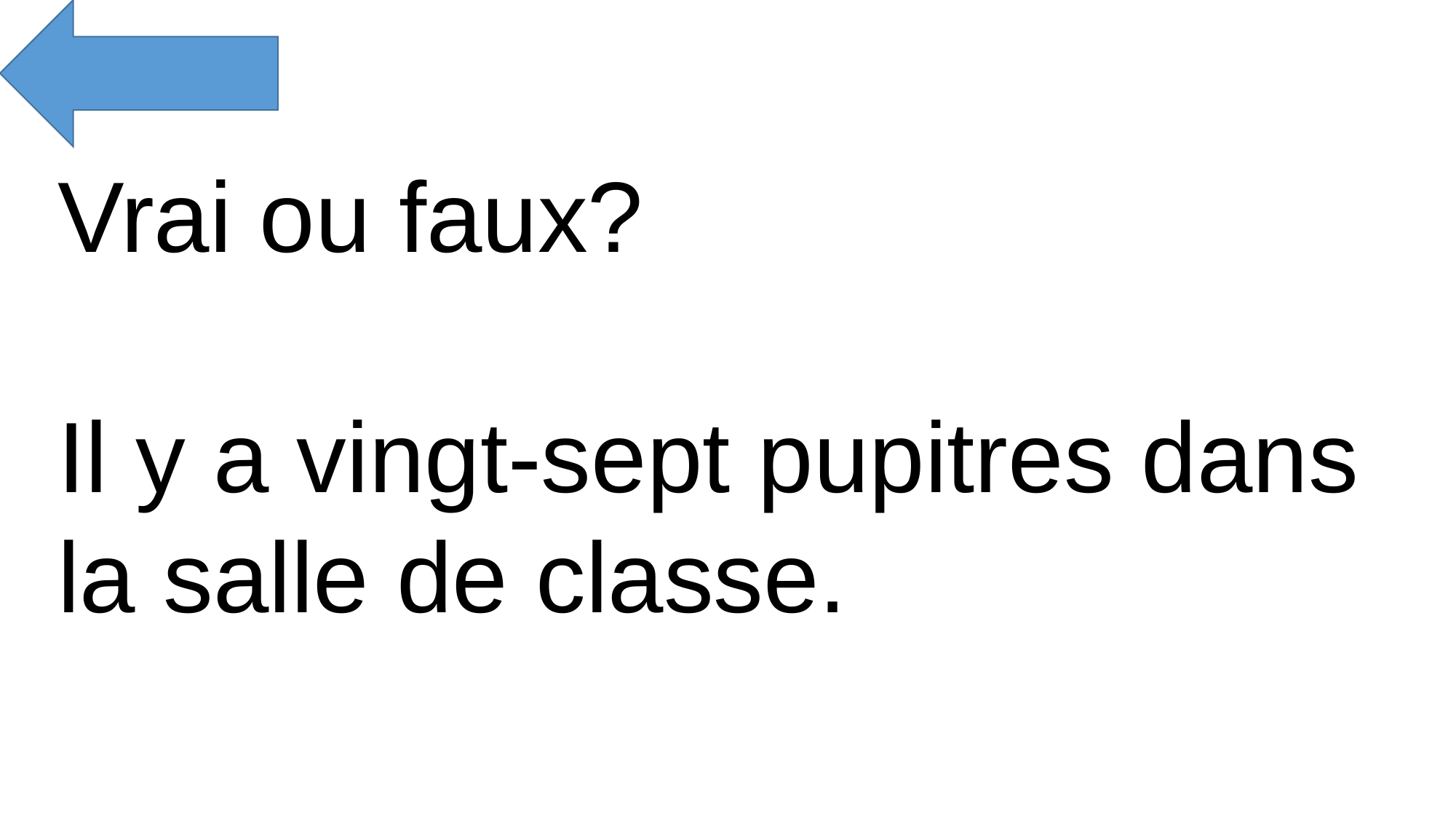

Vrai ou faux?

Il y a vingt-sept pupitres dans la salle de classe.